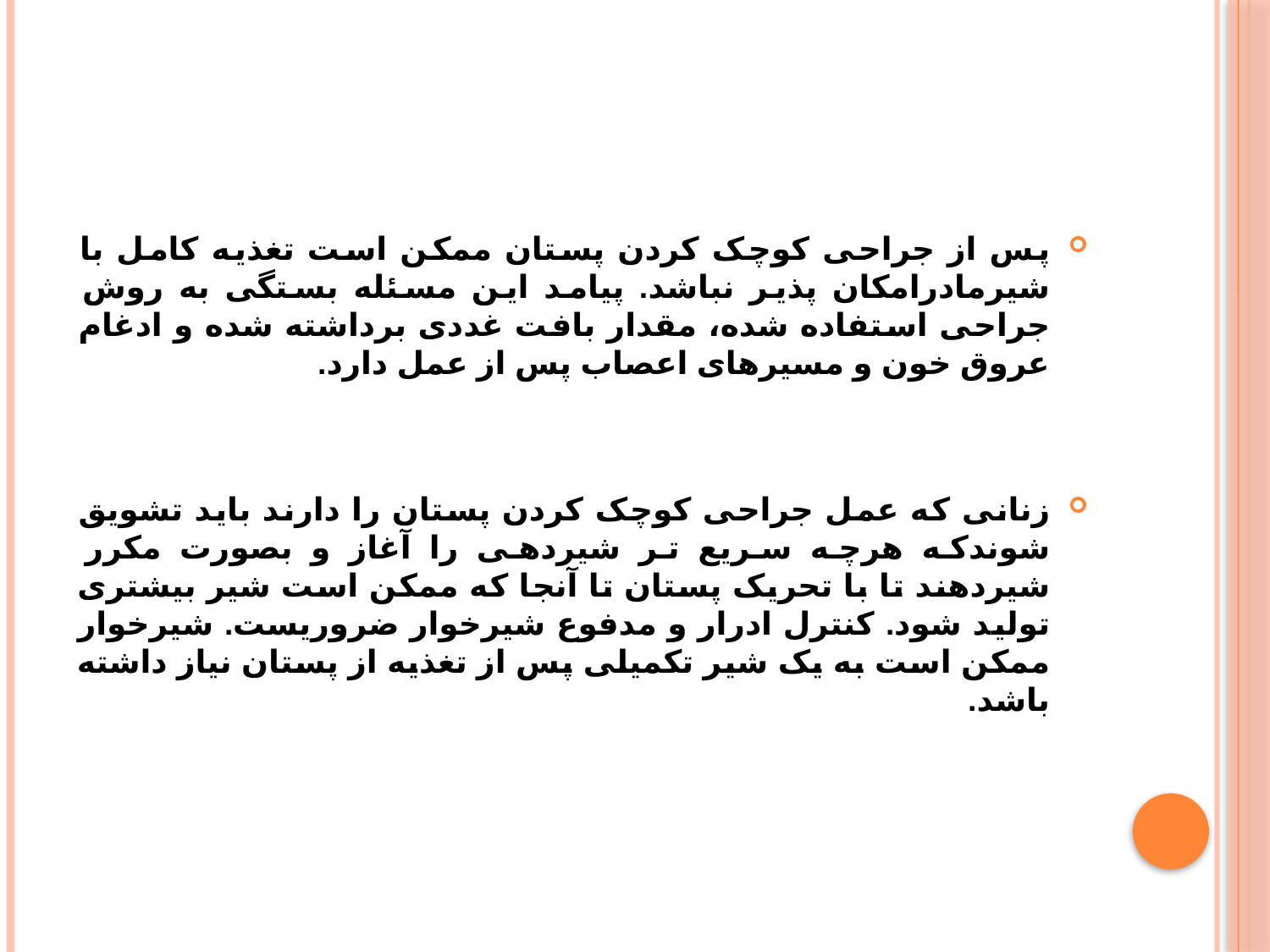

#
پس از جراحی کوچک کردن پستان ممکن است تغذیه کامل با شیرمادرامکان پذیر نباشد. پیامد این مسئله بستگی به روش جراحی استفاده شده، مقدار بافت غددی برداشته شده و ادغام عروق خون و مسیرهای اعصاب پس از عمل دارد.

زنانی که عمل جراحی کوچک کردن پستان را دارند باید تشویق شوندکه هرچه سریع تر شیردهی را آغاز و بصورت مکرر شیردهند تا با تحریک پستان تا آنجا که ممکن است شیر بیشتری تولید شود. کنترل ادرار و مدفوع شیرخوار ضروریست. شیرخوار ممکن است به یک شیر تکمیلی پس از تغذیه از پستان نیاز داشته باشد.